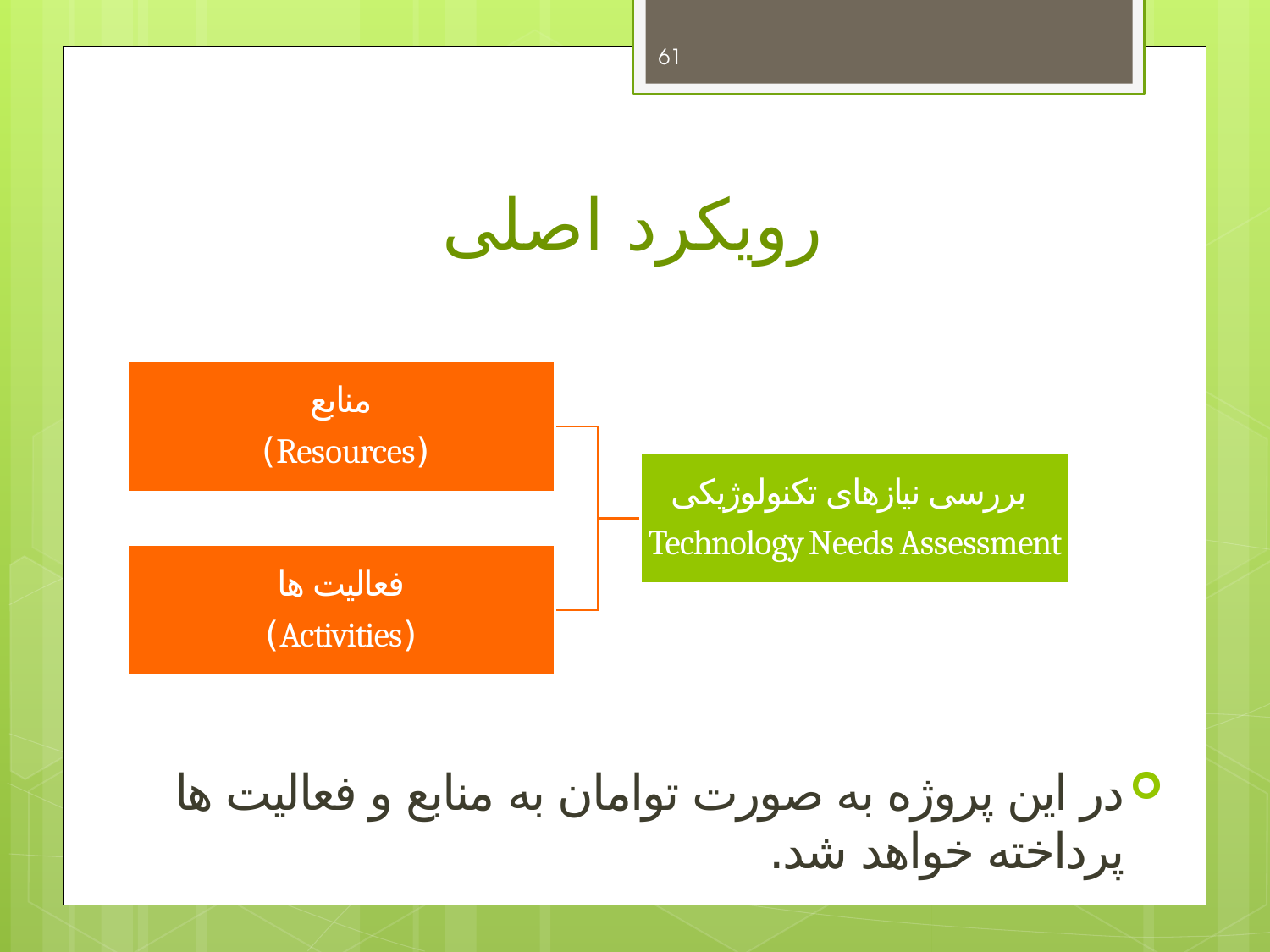

61
# رویکرد اصلی
بررسی نیازهای تکنولوژیکی
Technology Needs Assessment
منابع
 (Resources)
فعالیت ها
(Activities)
در این پروژه به صورت توامان به منابع و فعالیت ها پرداخته خواهد شد.